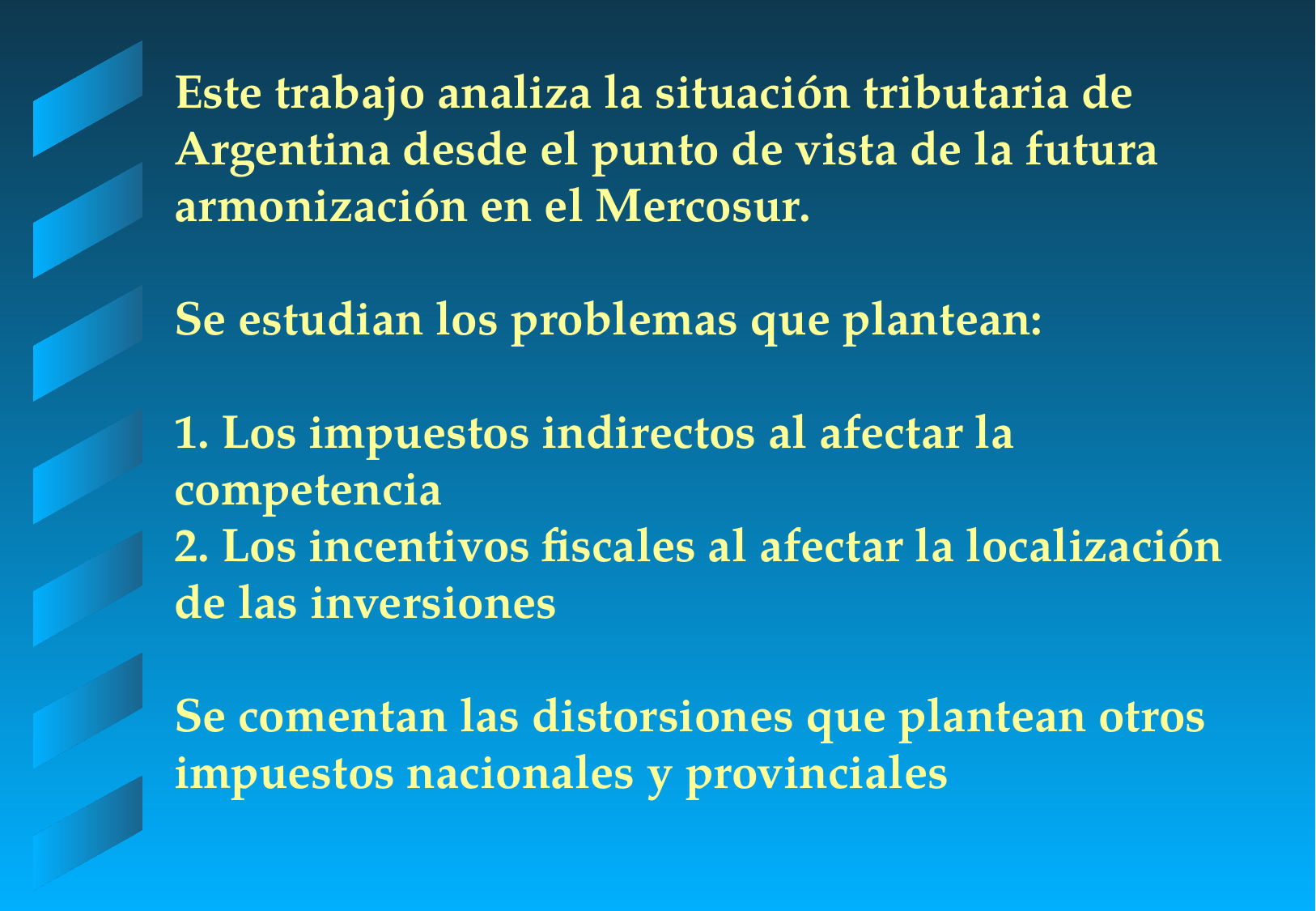

# Este trabajo analiza la situación tributaria de Argentina desde el punto de vista de la futura armonización en el Mercosur. Se estudian los problemas que plantean: 1. Los impuestos indirectos al afectar la competencia 2. Los incentivos fiscales al afectar la localización de las inversiones Se comentan las distorsiones que plantean otros impuestos nacionales y provinciales